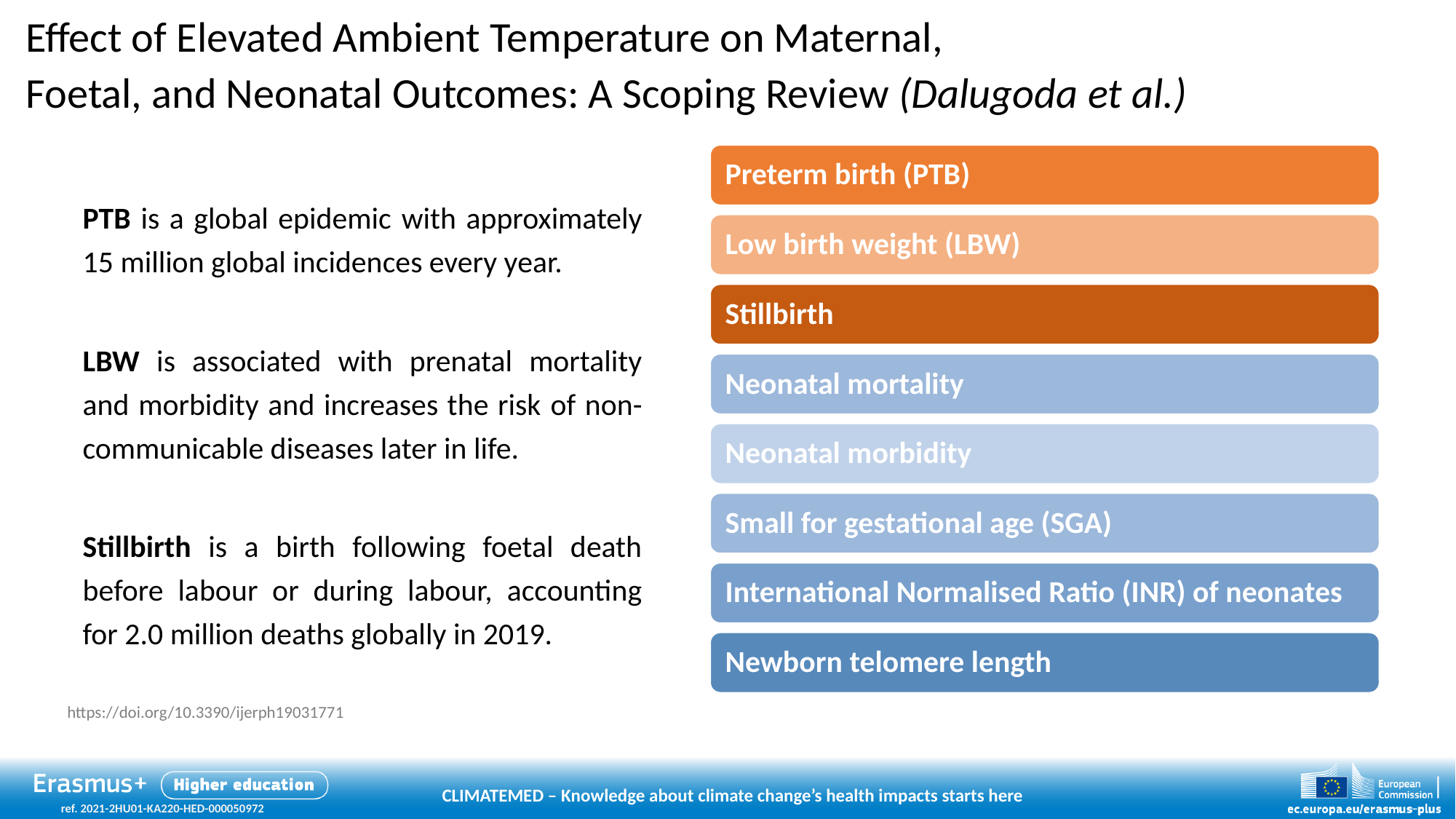

Effect of Elevated Ambient Temperature on Maternal,
Foetal, and Neonatal Outcomes: A Scoping Review (Dalugoda et al.)
Preterm birth (PTB)
Low birth weight (LBW)
Stillbirth
Neonatal mortality
Neonatal morbidity
Small for gestational age (SGA)
International Normalised Ratio (INR) of neonates
Newborn telomere length
PTB is a global epidemic with approximately 15 million global incidences every year.

LBW is associated with prenatal mortality and morbidity and increases the risk of non-communicable diseases later in life.

Stillbirth is a birth following foetal death before labour or during labour, accounting for 2.0 million deaths globally in 2019.
https://doi.org/10.3390/ijerph19031771